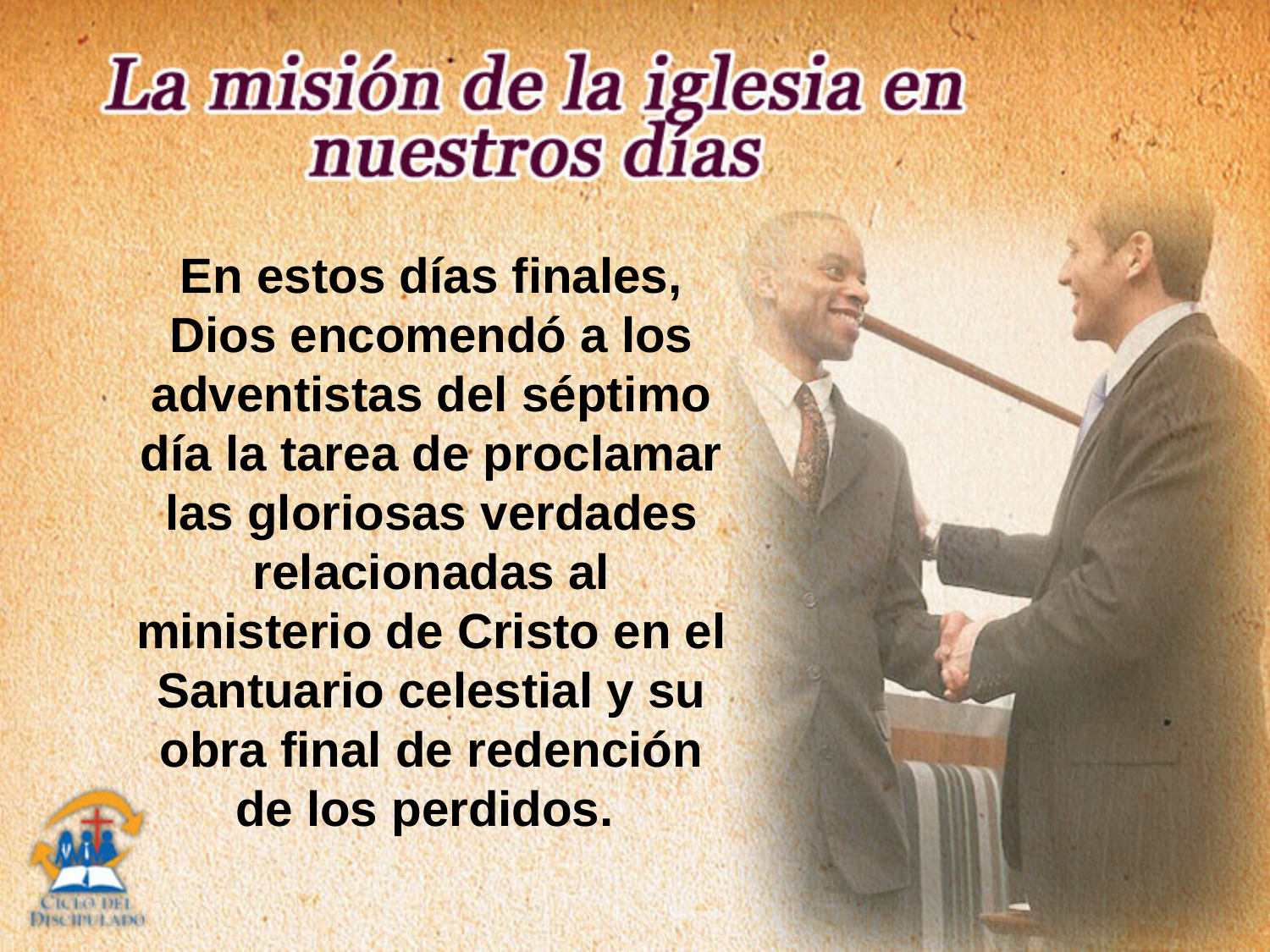

En estos días finales, Dios encomendó a los adventistas del séptimo día la tarea de proclamar las gloriosas verdades relacionadas al ministerio de Cristo en el Santuario celestial y su obra final de redención de los perdidos.